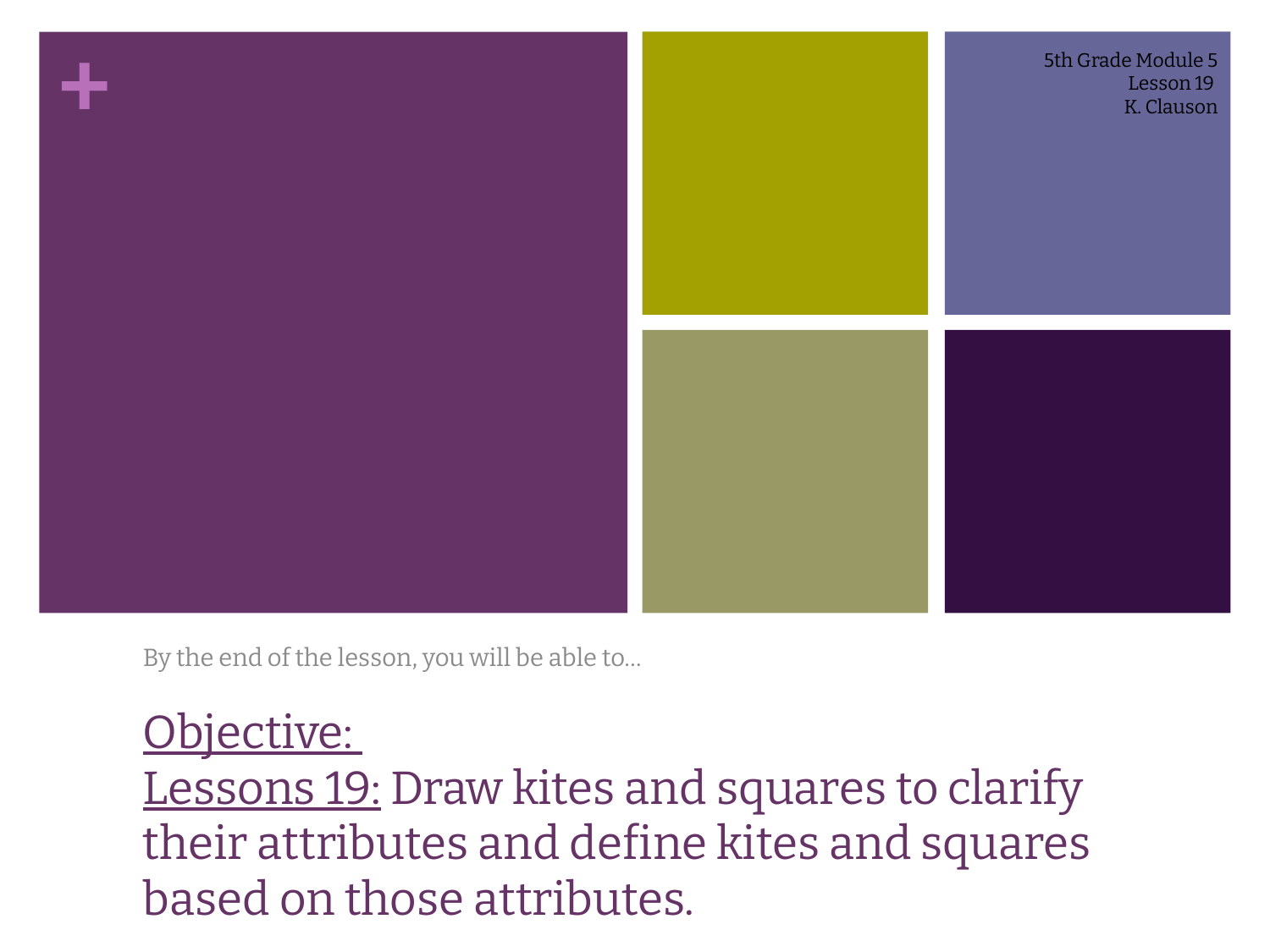

5th Grade Module 5
Lesson 19
K. Clauson
By the end of the lesson, you will be able to…
# Objective: Lessons 19: Draw kites and squares to clarify their attributes and define kites and squares based on those attributes.